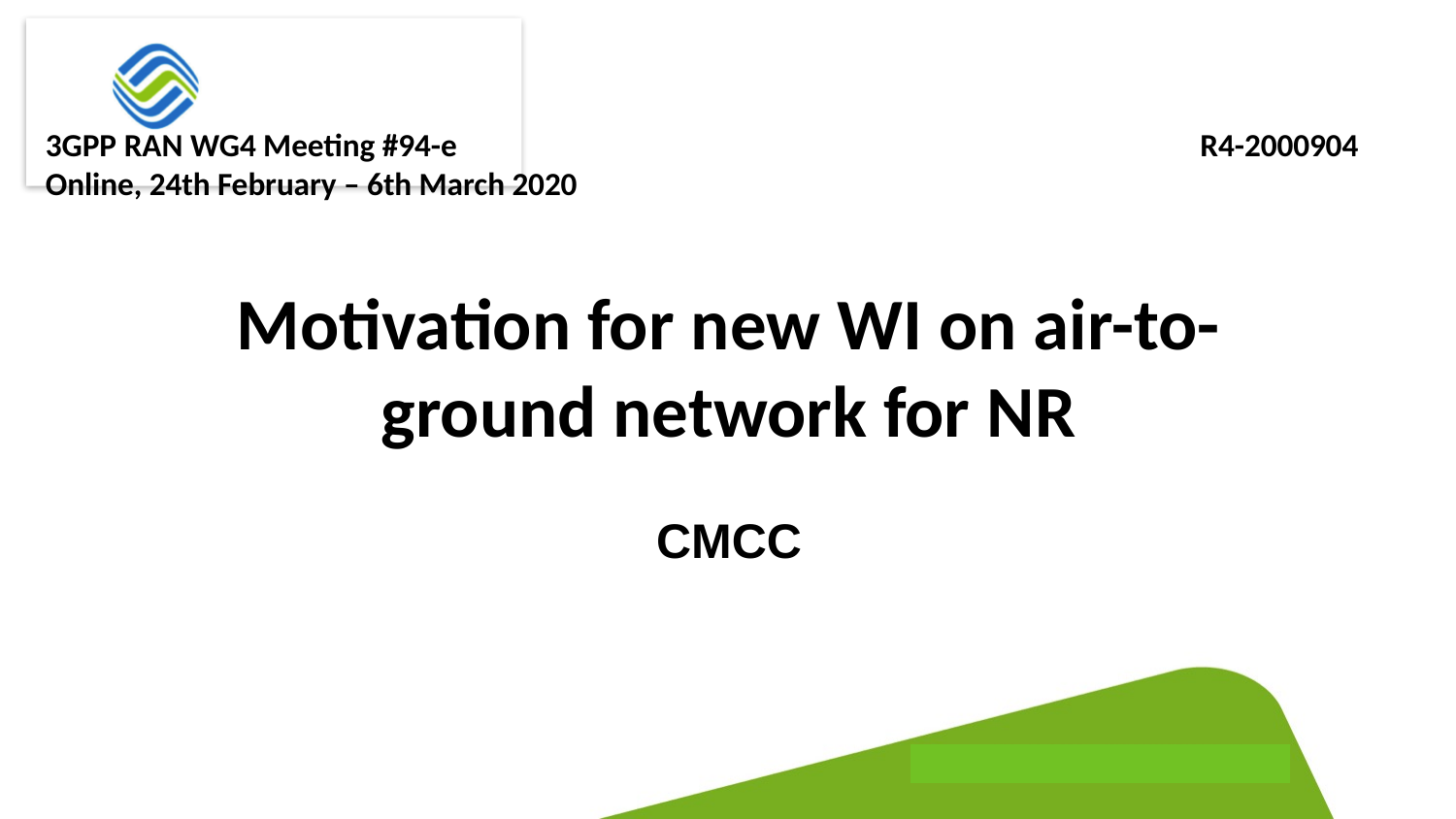

3GPP RAN WG4 Meeting #94-e                                                                                                      R4-2000904
Online, 24th February – 6th March 2020

Motivation for new WI on air-to-ground network for NR

CMCC